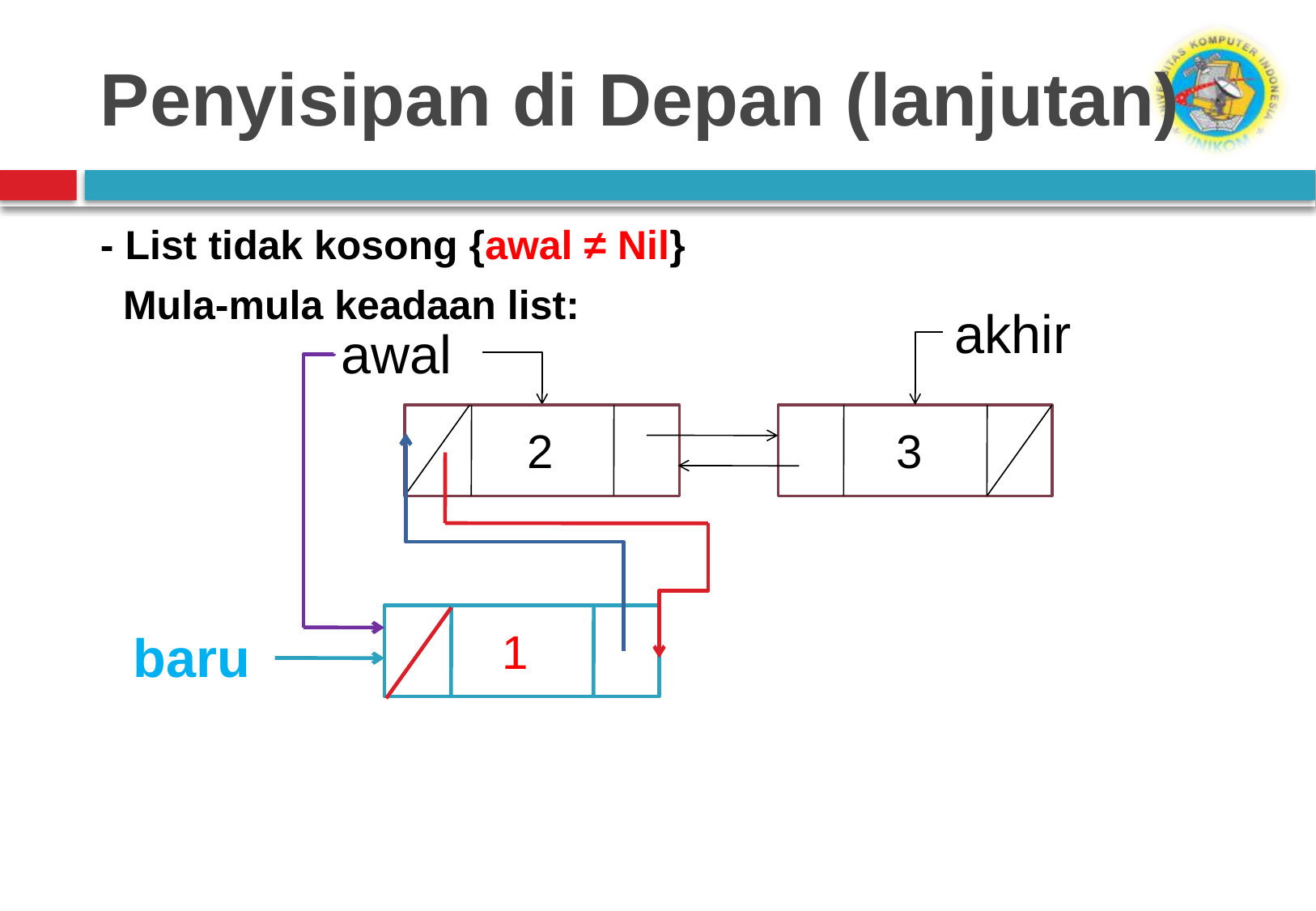

# Penyisipan di Depan (lanjutan)
- List tidak kosong {awal ≠ Nil}
Mula-mula keadaan list:

akhir
awal

2
3

1
baru